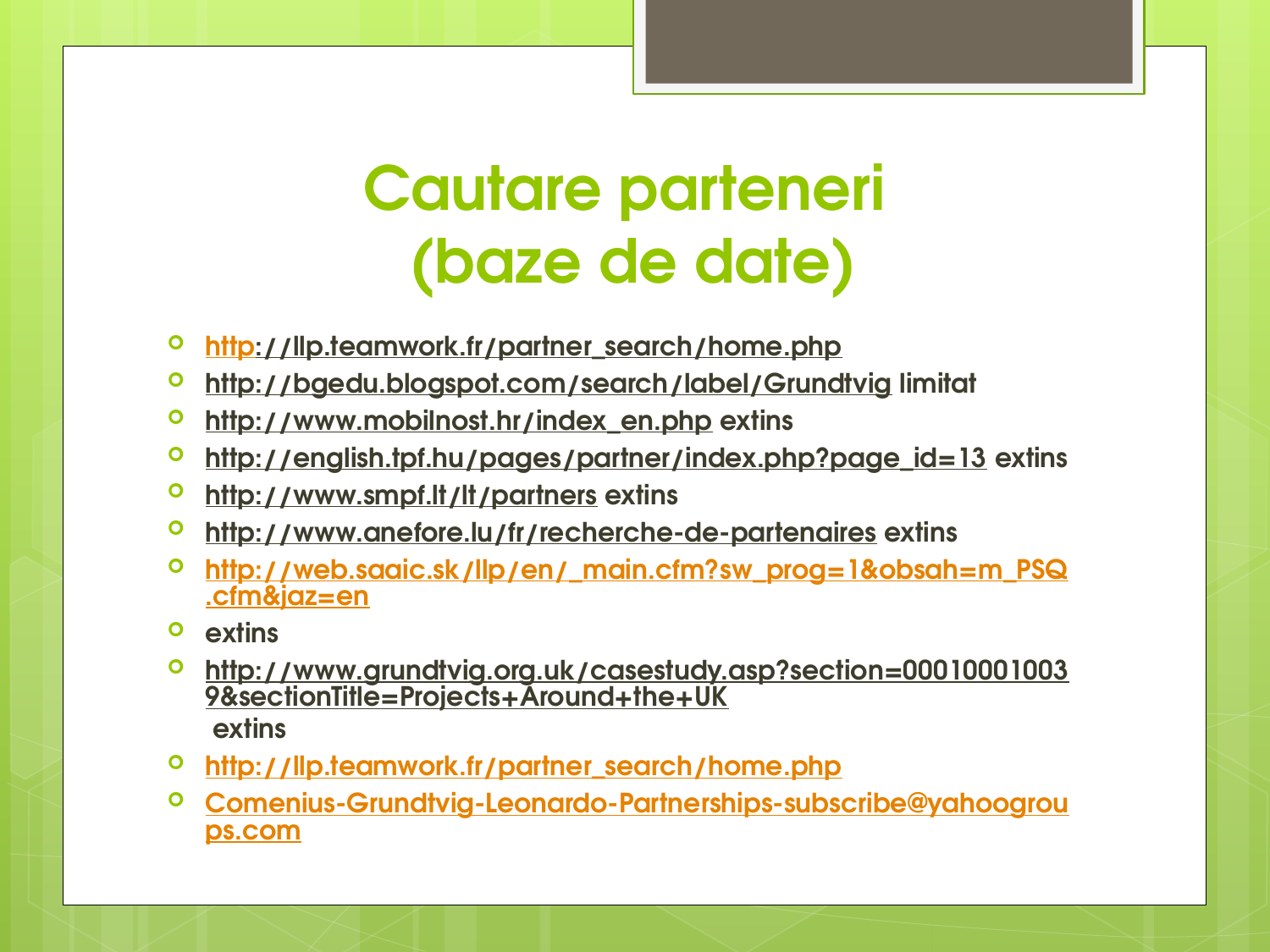

# Cautare parteneri (baze de date)
http://llp.teamwork.fr/partner_search/home.php
http://bgedu.blogspot.com/search/label/Grundtvig limitat
http://www.mobilnost.hr/index_en.php extins
http://english.tpf.hu/pages/partner/index.php?page_id=13 extins
http://www.smpf.lt/lt/partners extins
http://www.anefore.lu/fr/recherche-de-partenaires extins
http://web.saaic.sk/llp/en/_main.cfm?sw_prog=1&obsah=m_PSQ.cfm&jaz=en
extins
http://www.grundtvig.org.uk/casestudy.asp?section=000100010039&sectionTitle=Projects+Around+the+UK extins
http://llp.teamwork.fr/partner_search/home.php
Comenius-Grundtvig-Leonardo-Partnerships-subscribe@yahoogroups.com